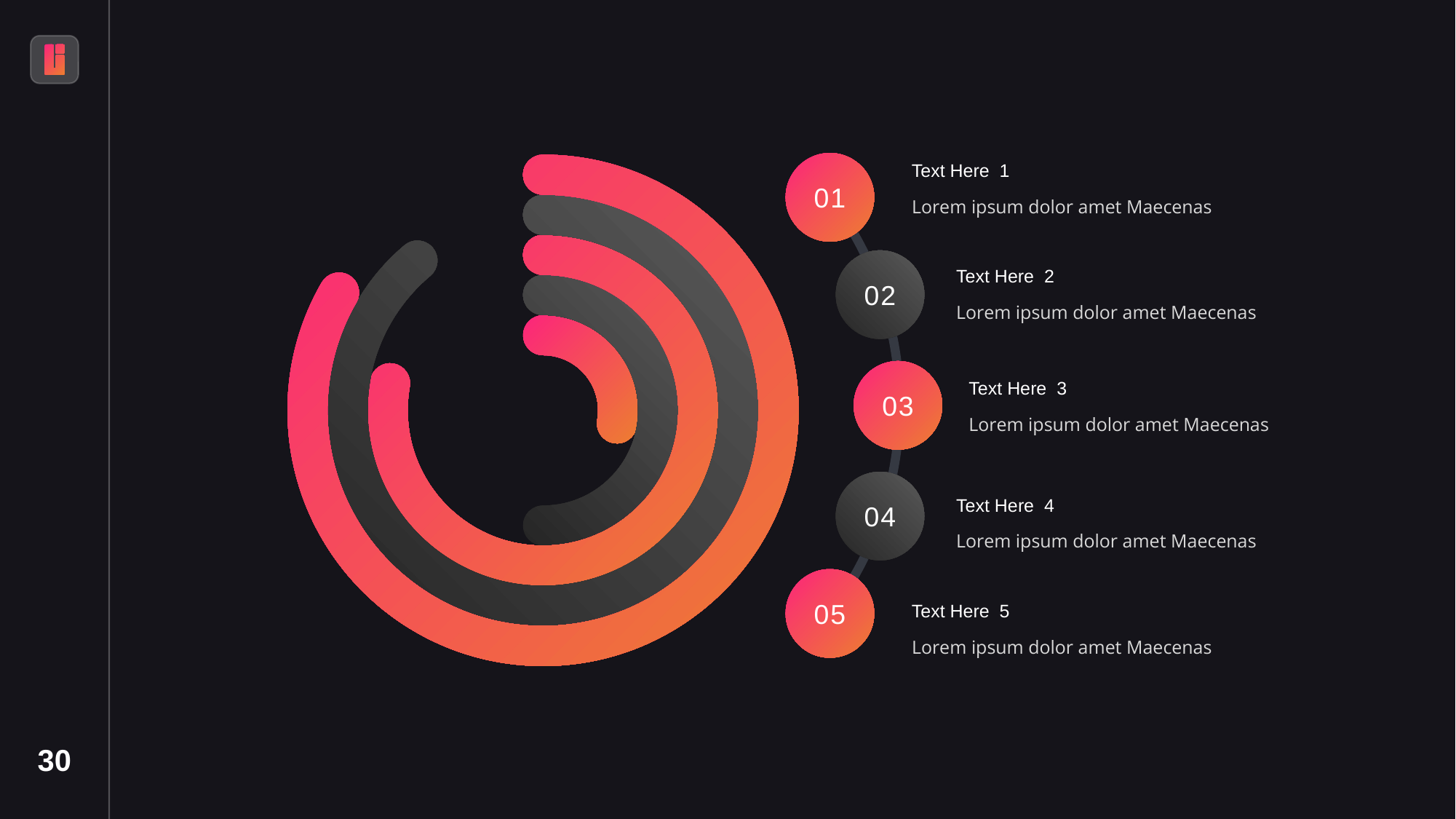

01

02

03

04

05
Text Here  1
Lorem ipsum dolor amet Maecenas
Text Here  2
Lorem ipsum dolor amet Maecenas
Text Here  3
Lorem ipsum dolor amet Maecenas
Text Here  4
Lorem ipsum dolor amet Maecenas
Text Here  5
Lorem ipsum dolor amet Maecenas